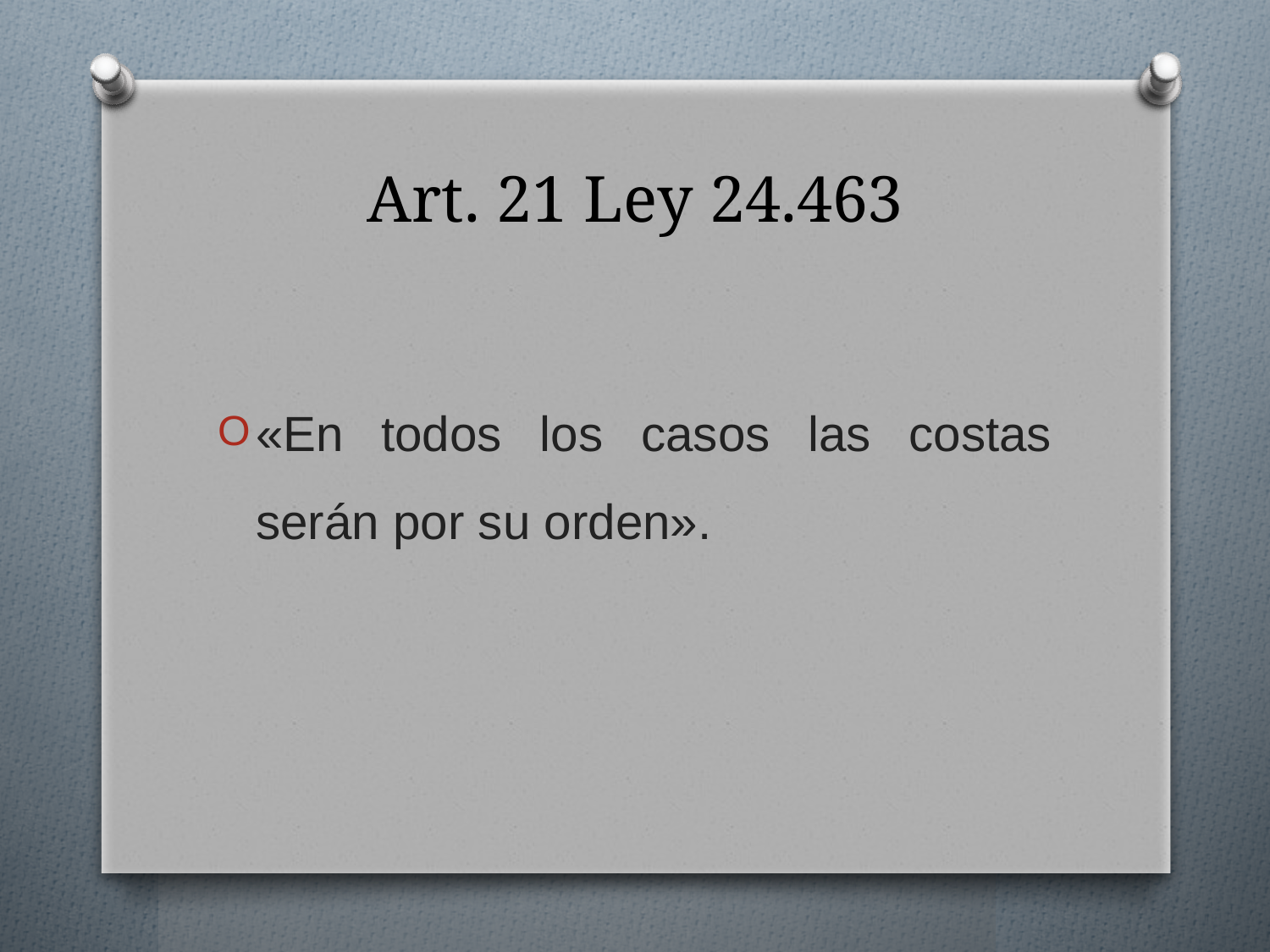

# Art. 21 Ley 24.463
«En todos los casos las costas serán por su orden».